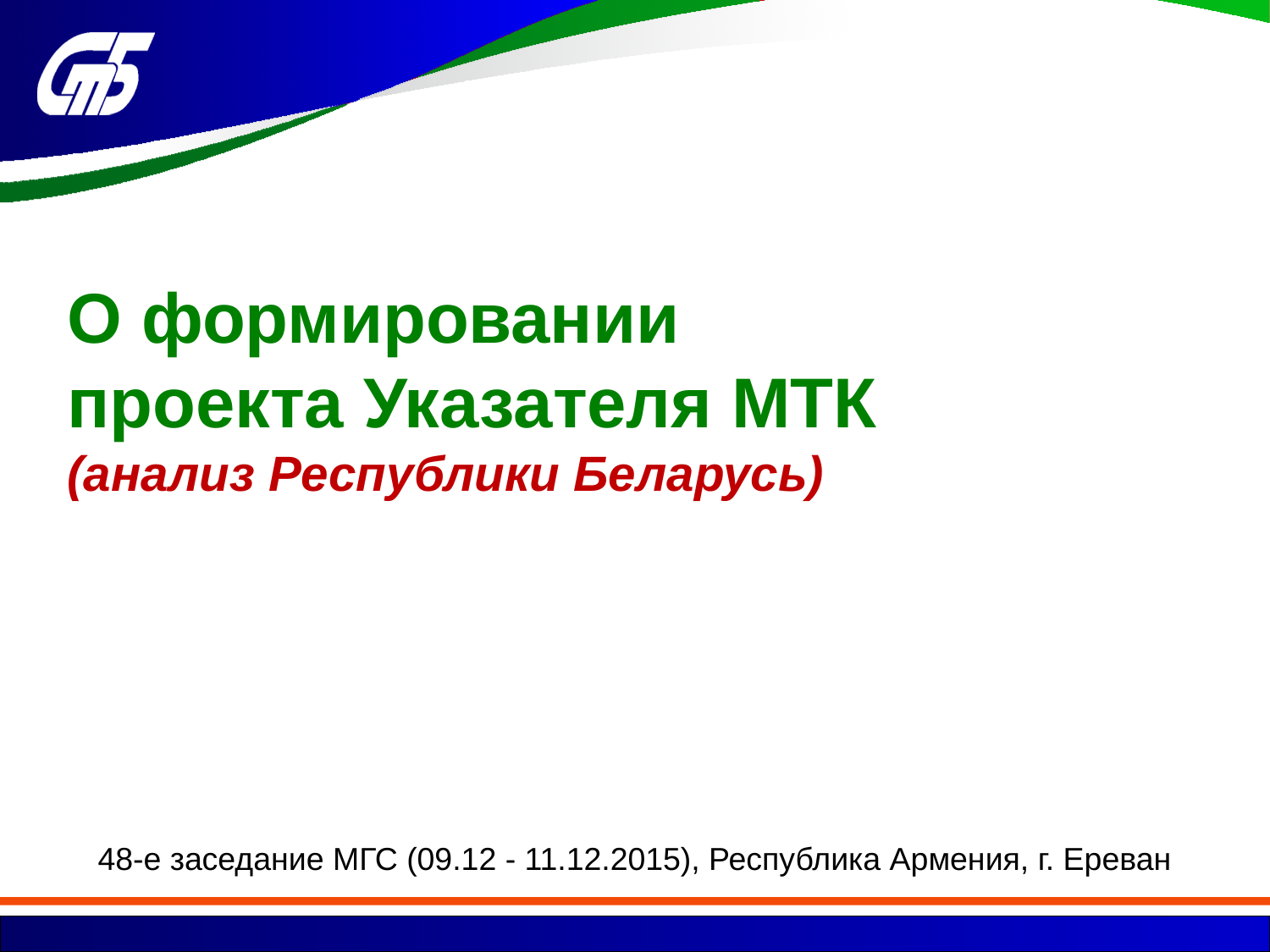

О формировании
проекта Указателя МТК
(анализ Республики Беларусь)
48-е заседание МГС (09.12 - 11.12.2015), Республика Армения, г. Ереван